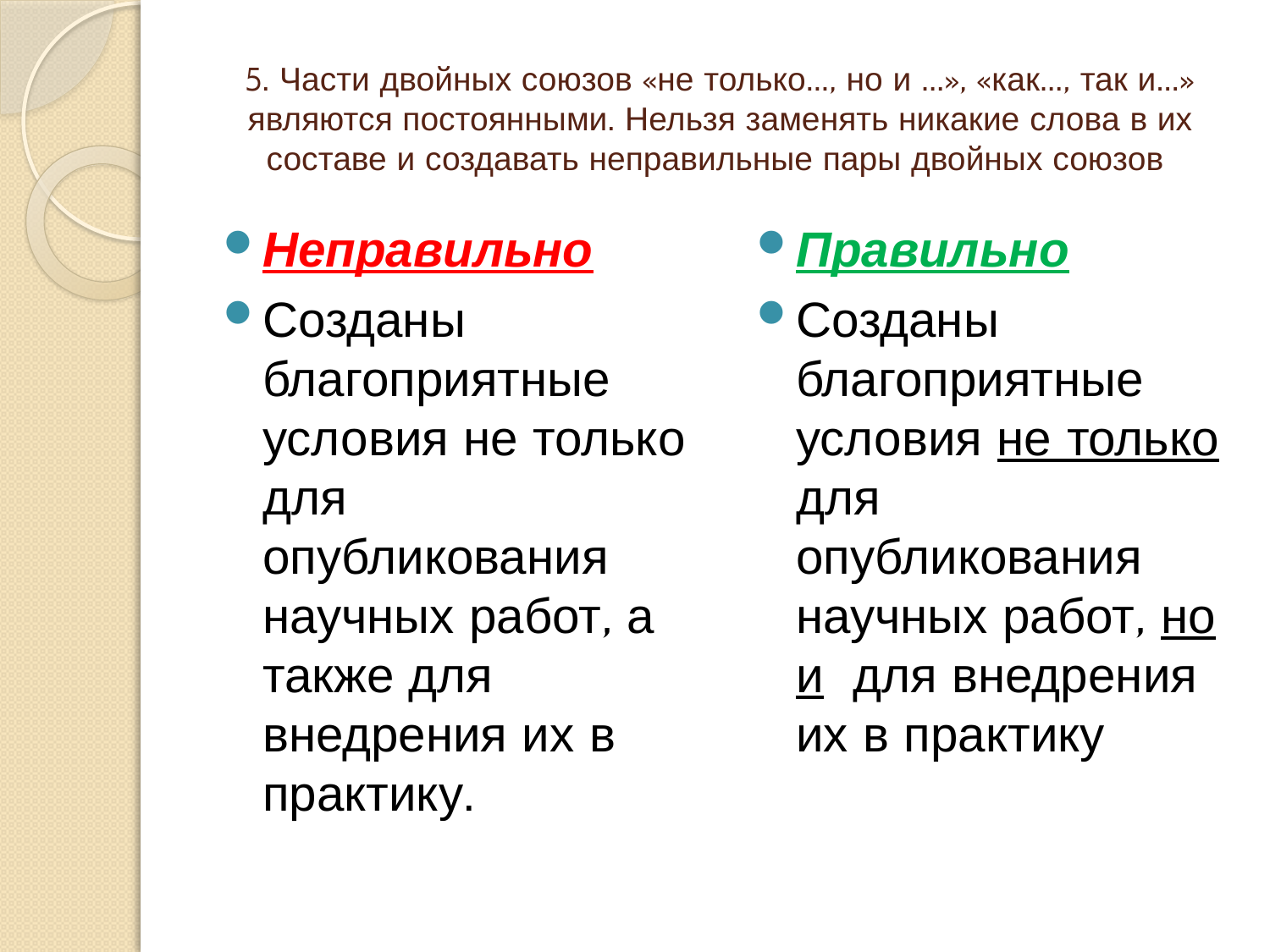

# 5. Части двойных союзов «не только…, но и …», «как…, так и…» являются постоянными. Нельзя заменять никакие слова в их составе и создавать неправильные пары двойных союзов
Неправильно
Созданы благоприятные условия не только для опубликования научных работ, а также для внедрения их в практику.
Правильно
Созданы благоприятные условия не только для опубликования научных работ, но и  для внедрения их в практику